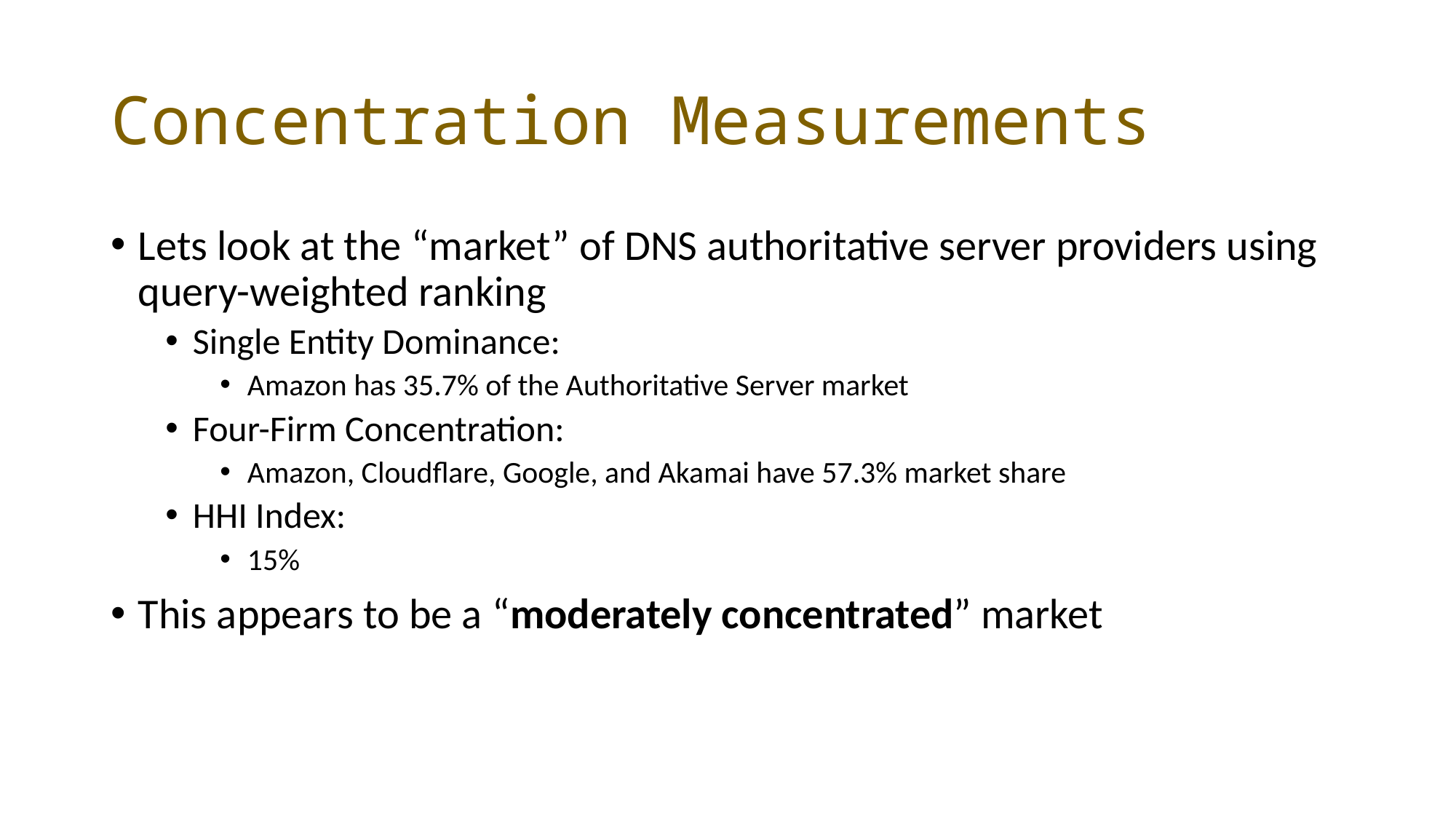

# Concentration Measurements
Lets look at the “market” of DNS authoritative server providers using query-weighted ranking
Single Entity Dominance:
Amazon has 35.7% of the Authoritative Server market
Four-Firm Concentration:
Amazon, Cloudflare, Google, and Akamai have 57.3% market share
HHI Index:
15%
This appears to be a “moderately concentrated” market